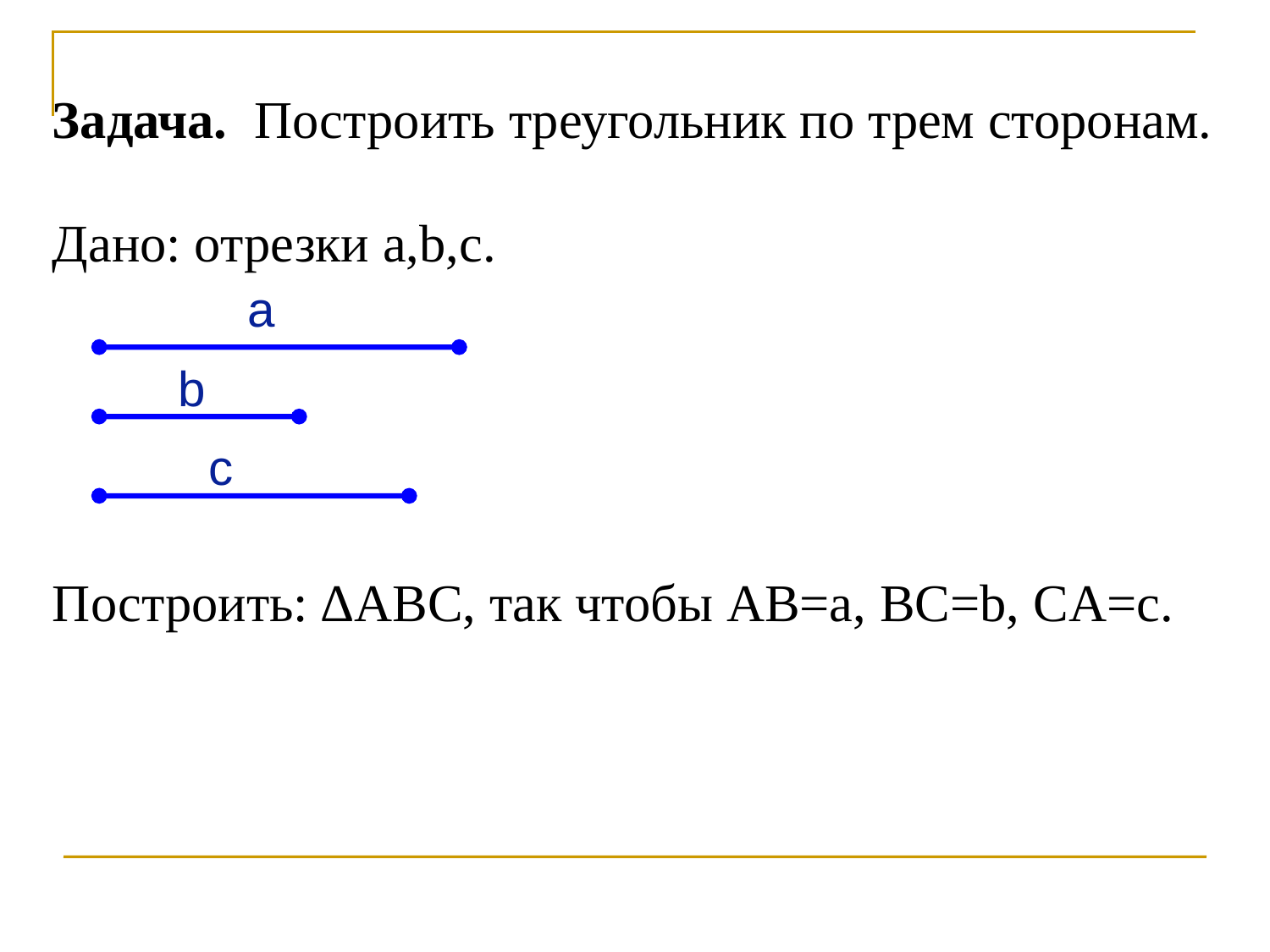

Задача.  Построить треугольник по трем сторонам.

Дано: отрезки a,b,c.

Построить: ∆ABC, так чтобы AB=a, BC=b, CA=c.
a

b

c